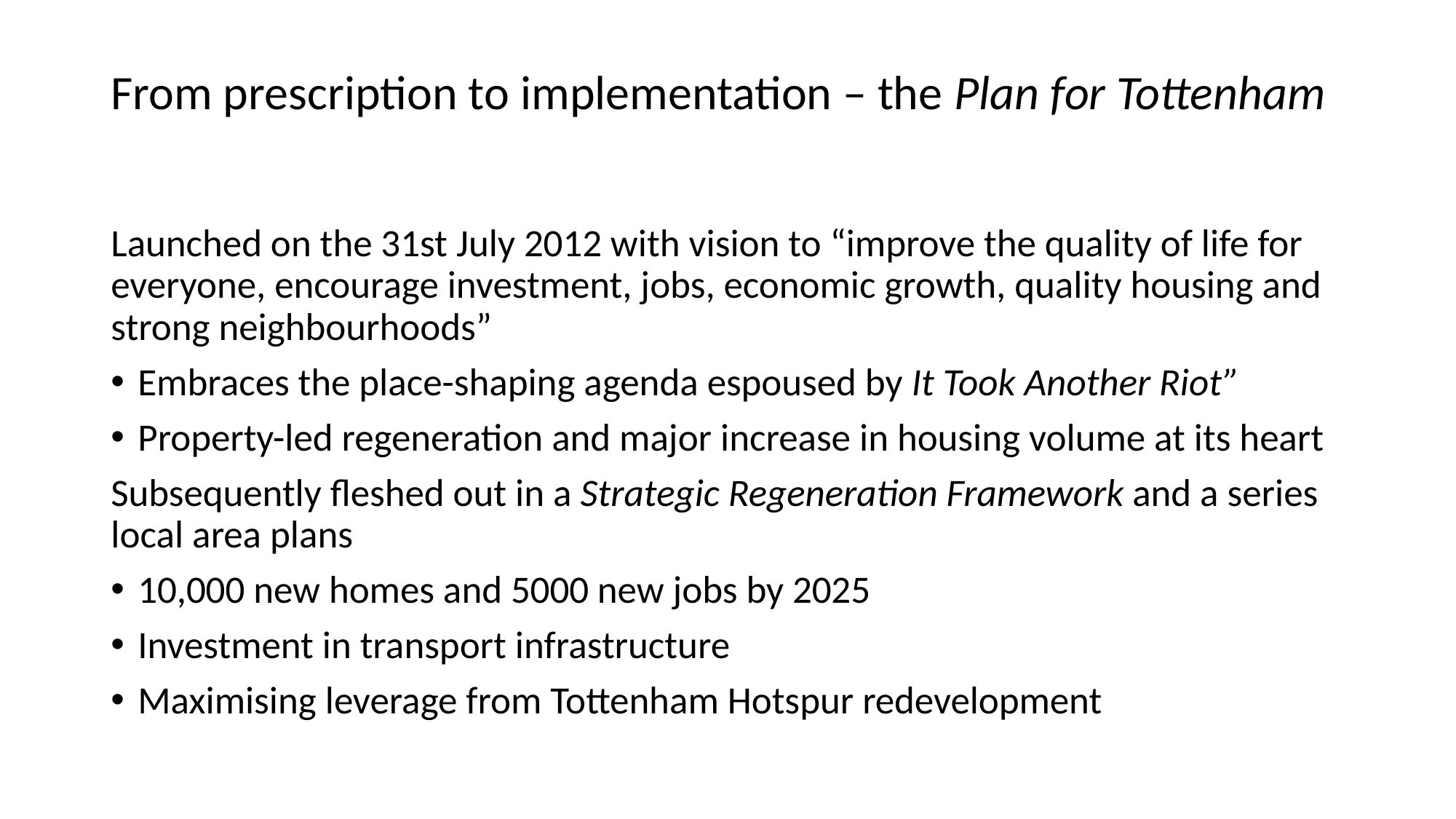

# From prescription to implementation – the Plan for Tottenham
Launched on the 31st July 2012 with vision to “improve the quality of life for everyone, encourage investment, jobs, economic growth, quality housing and strong neighbourhoods”
Embraces the place-shaping agenda espoused by It Took Another Riot”
Property-led regeneration and major increase in housing volume at its heart
Subsequently fleshed out in a Strategic Regeneration Framework and a series local area plans
10,000 new homes and 5000 new jobs by 2025
Investment in transport infrastructure
Maximising leverage from Tottenham Hotspur redevelopment